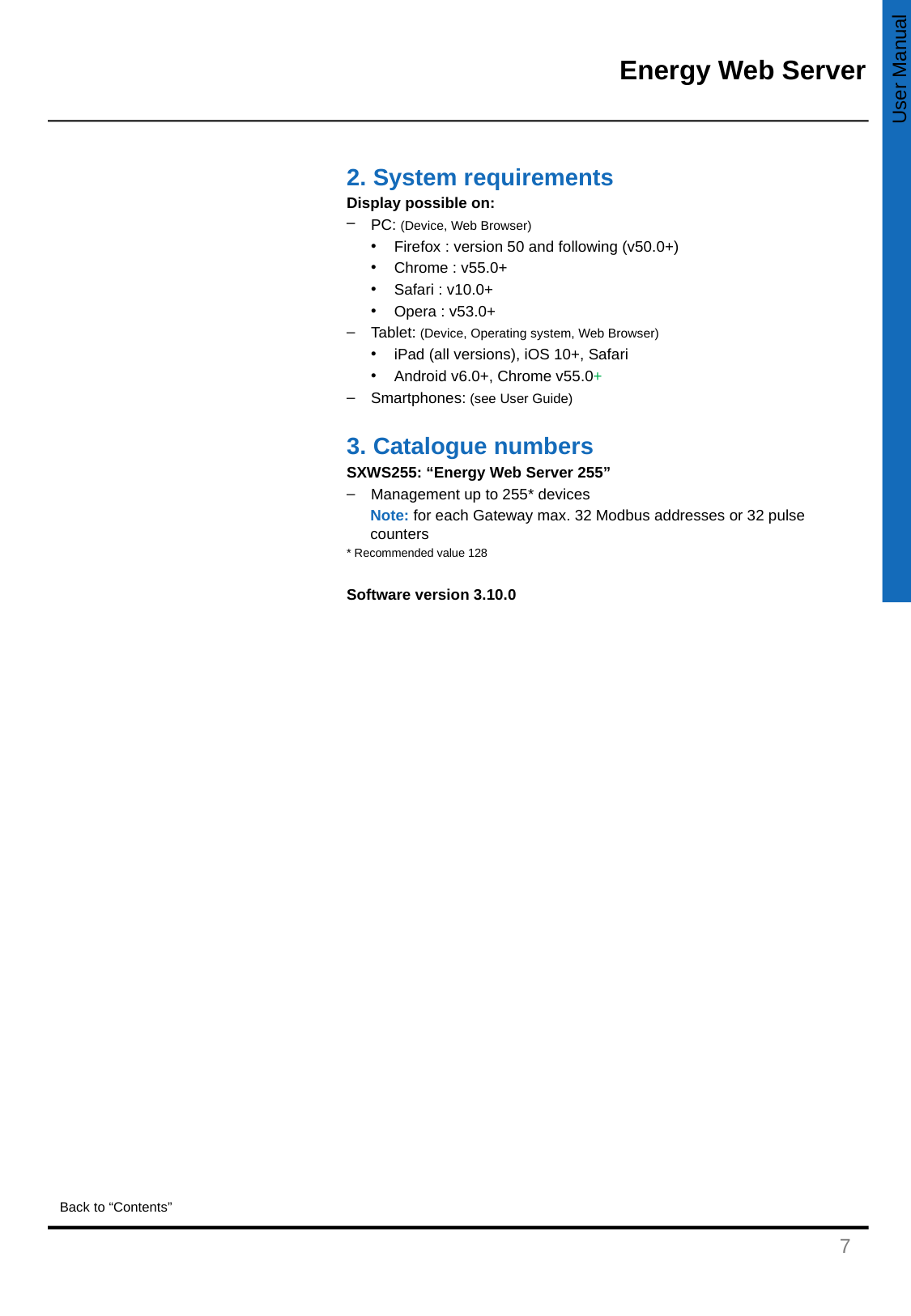

2. System requirements
Display possible on:
PC: (Device, Web Browser)
Firefox : version 50 and following (v50.0+)
Chrome : v55.0+
Safari : v10.0+
Opera : v53.0+
Tablet: (Device, Operating system, Web Browser)
iPad (all versions), iOS 10+, Safari
Android v6.0+, Chrome v55.0+
Smartphones: (see User Guide)

3. Catalogue numbers
SXWS255: “Energy Web Server 255”
Management up to 255* devices
Note: for each Gateway max. 32 Modbus addresses or 32 pulse counters
* Recommended value 128

Software version 3.10.0